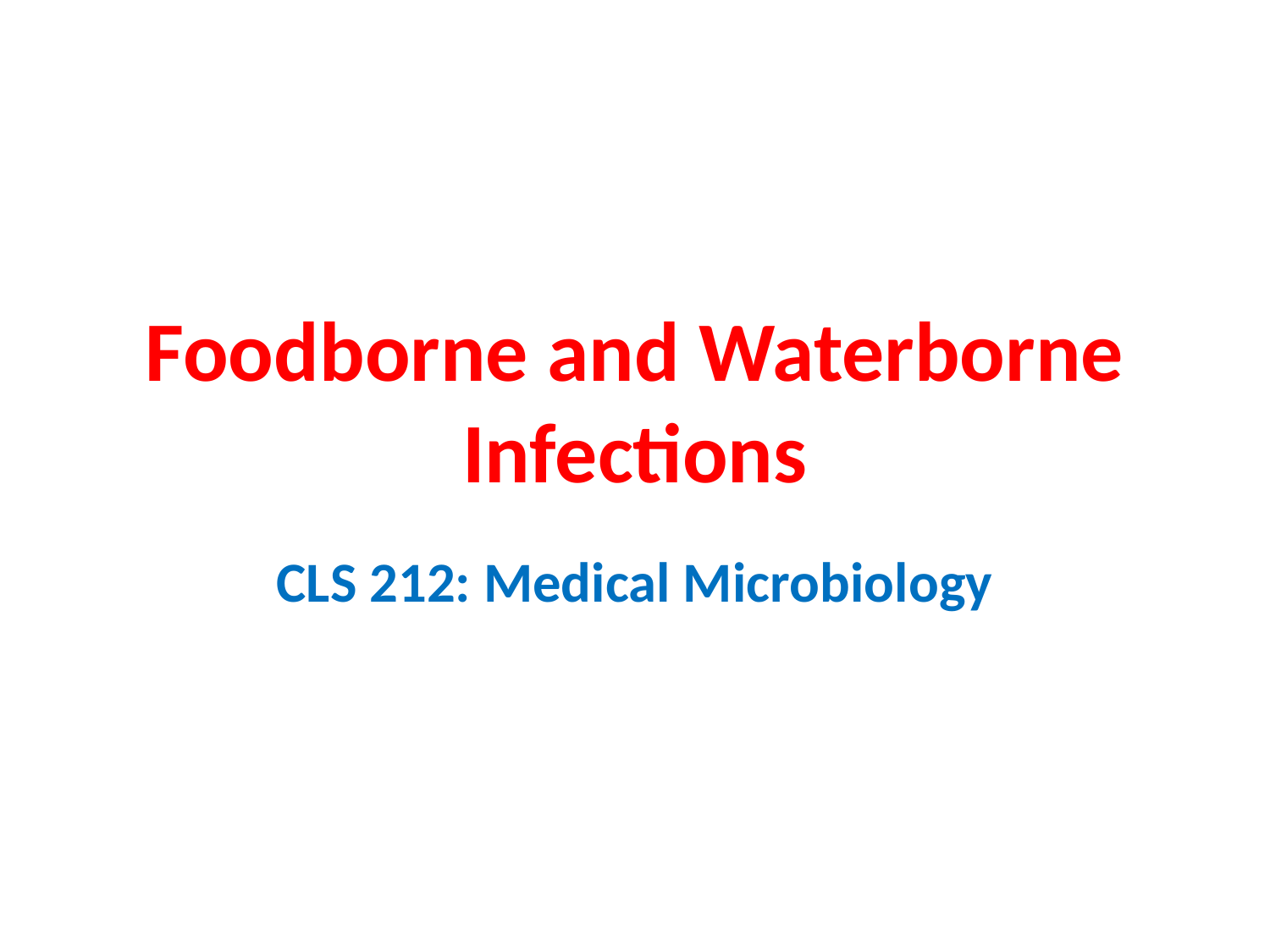

# Foodborne and Waterborne Infections
CLS 212: Medical Microbiology